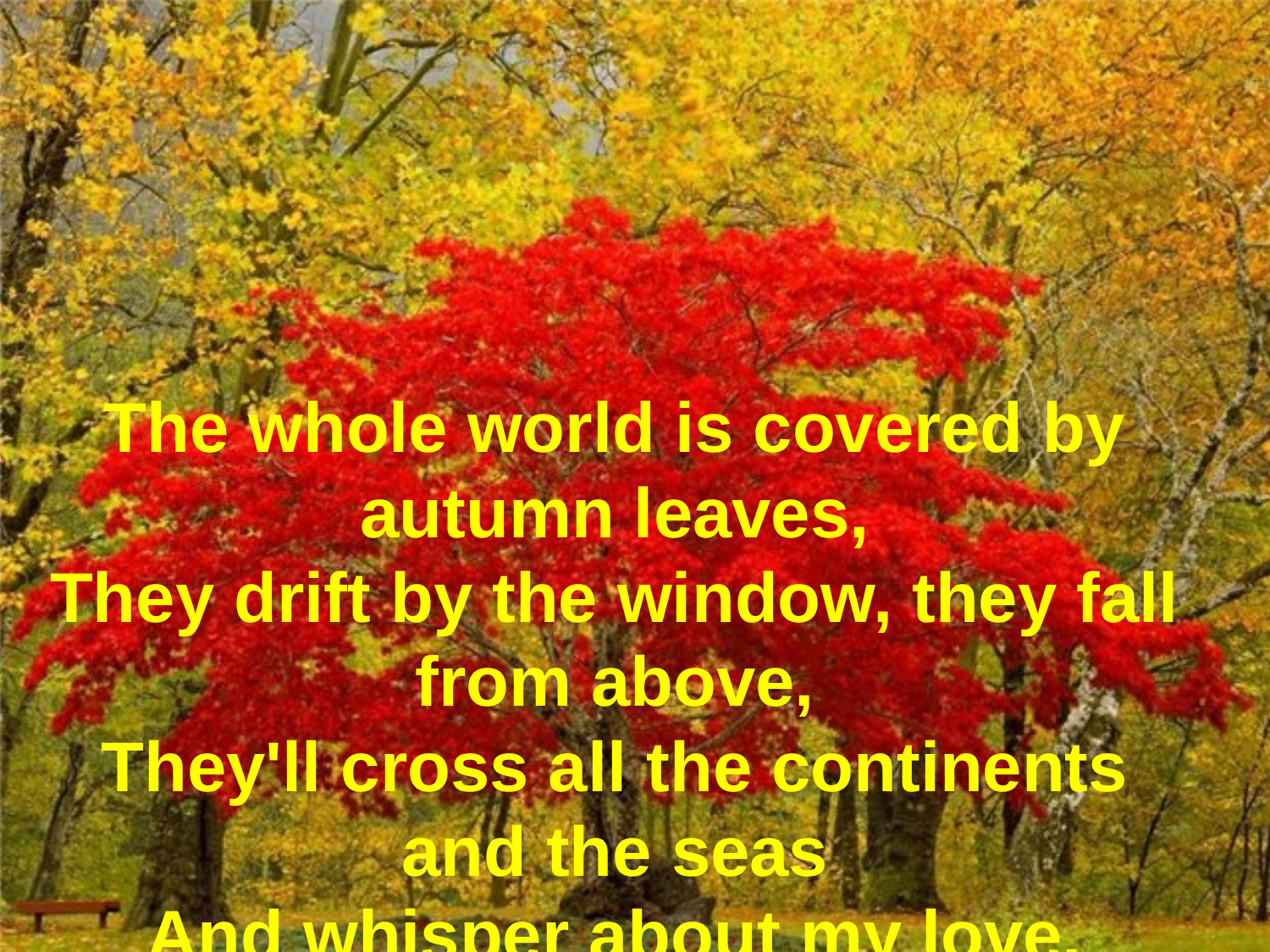

The whole world is covered by autumn leaves,
They drift by the window, they fall from above,
They'll cross all the continents and the seas
And whisper about my love.